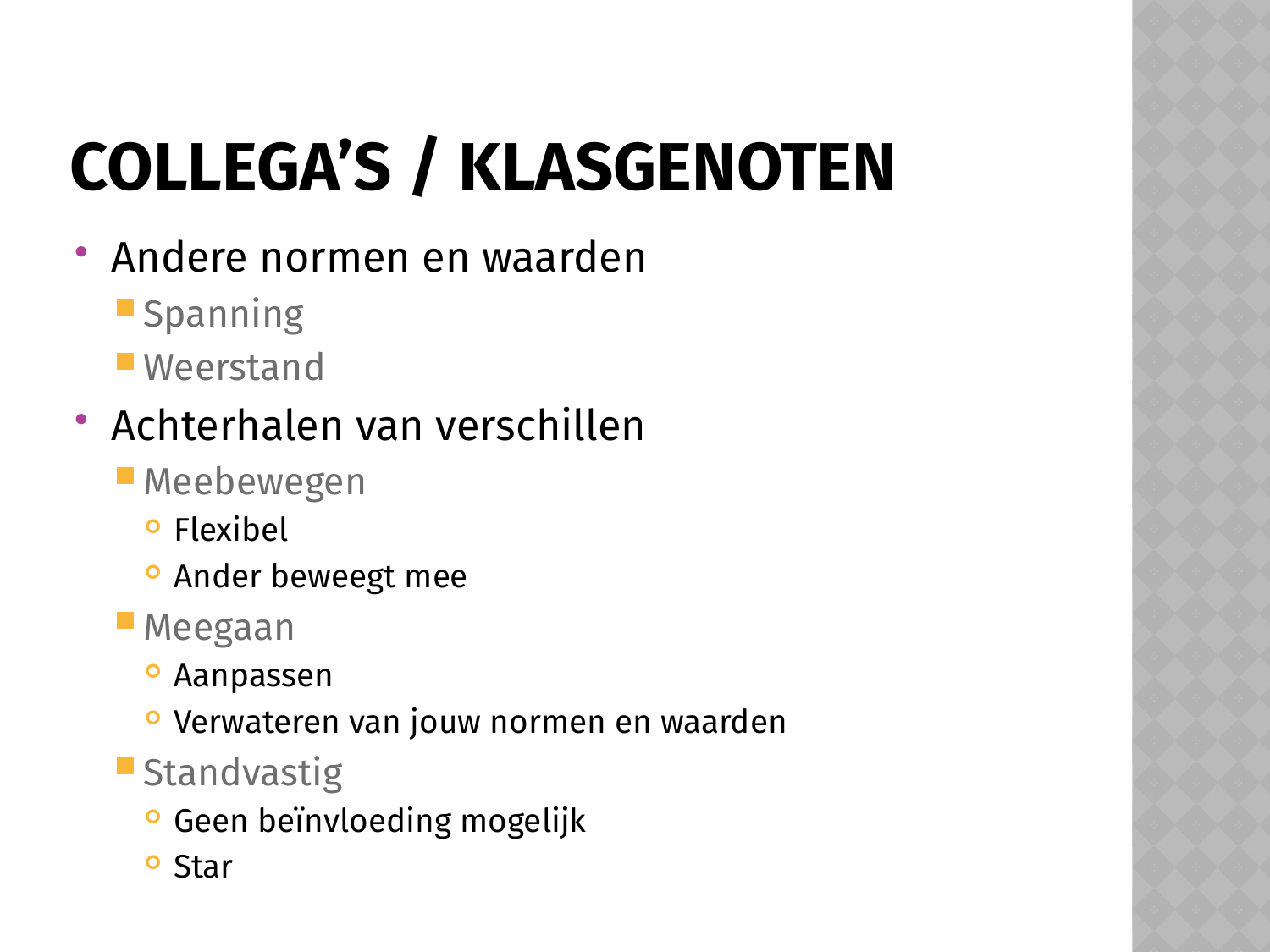

# Collega’s / klasgenoten
Andere normen en waarden
Spanning
Weerstand
Achterhalen van verschillen
Meebewegen
Flexibel
Ander beweegt mee
Meegaan
Aanpassen
Verwateren van jouw normen en waarden
Standvastig
Geen beïnvloeding mogelijk
Star